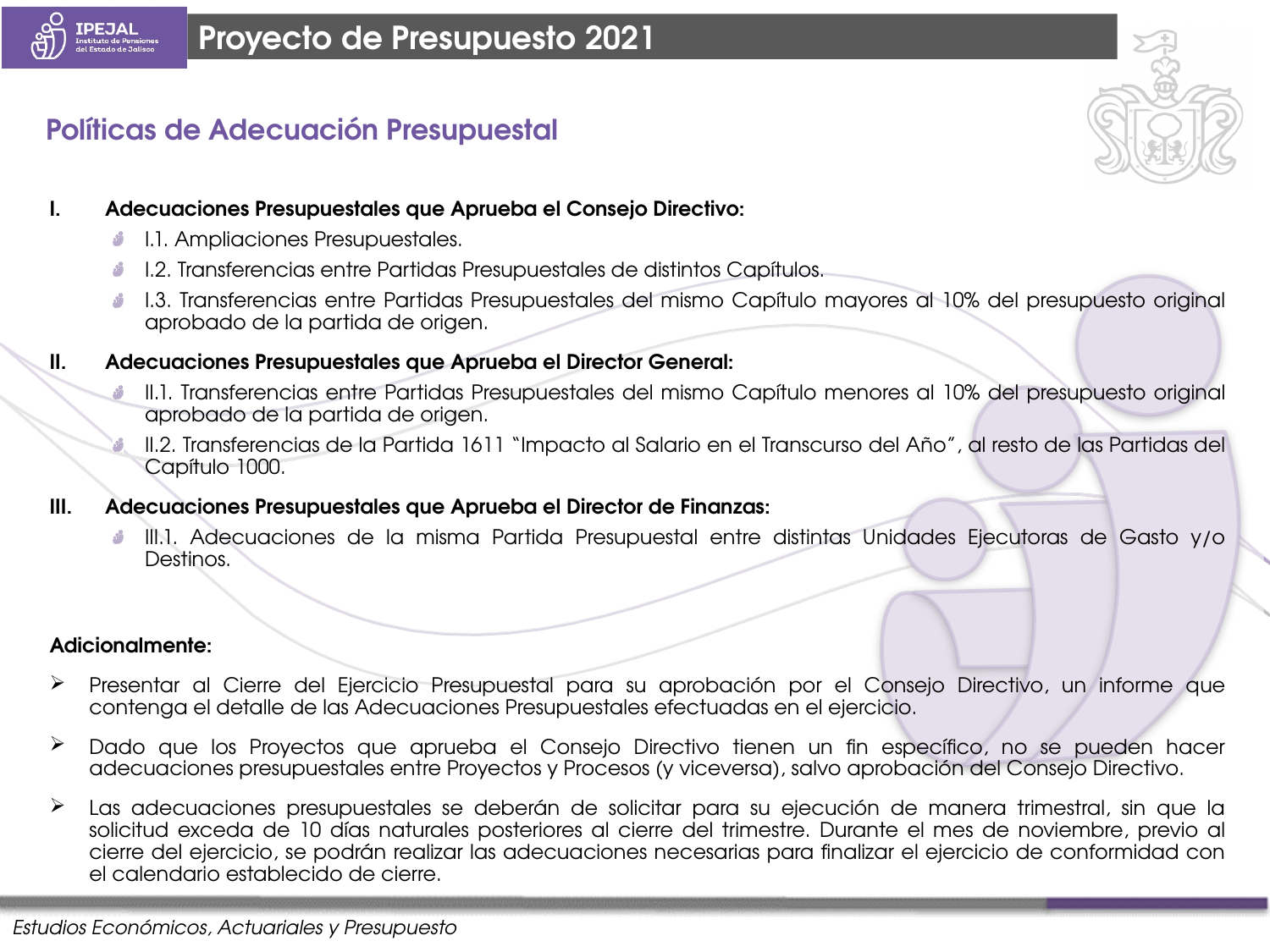

Proyecto de Presupuesto 2021
Políticas de Adecuación Presupuestal
Adecuaciones Presupuestales que Aprueba el Consejo Directivo:
I.1. Ampliaciones Presupuestales.
I.2. Transferencias entre Partidas Presupuestales de distintos Capítulos.
I.3. Transferencias entre Partidas Presupuestales del mismo Capítulo mayores al 10% del presupuesto original aprobado de la partida de origen.
Adecuaciones Presupuestales que Aprueba el Director General:
II.1. Transferencias entre Partidas Presupuestales del mismo Capítulo menores al 10% del presupuesto original aprobado de la partida de origen.
II.2. Transferencias de la Partida 1611 “Impacto al Salario en el Transcurso del Año”, al resto de las Partidas del Capítulo 1000.
Adecuaciones Presupuestales que Aprueba el Director de Finanzas:
III.1. Adecuaciones de la misma Partida Presupuestal entre distintas Unidades Ejecutoras de Gasto y/o Destinos.

Adicionalmente:
Presentar al Cierre del Ejercicio Presupuestal para su aprobación por el Consejo Directivo, un informe que contenga el detalle de las Adecuaciones Presupuestales efectuadas en el ejercicio.
Dado que los Proyectos que aprueba el Consejo Directivo tienen un fin específico, no se pueden hacer adecuaciones presupuestales entre Proyectos y Procesos (y viceversa), salvo aprobación del Consejo Directivo.
Las adecuaciones presupuestales se deberán de solicitar para su ejecución de manera trimestral, sin que la solicitud exceda de 10 días naturales posteriores al cierre del trimestre. Durante el mes de noviembre, previo al cierre del ejercicio, se podrán realizar las adecuaciones necesarias para finalizar el ejercicio de conformidad con el calendario establecido de cierre.